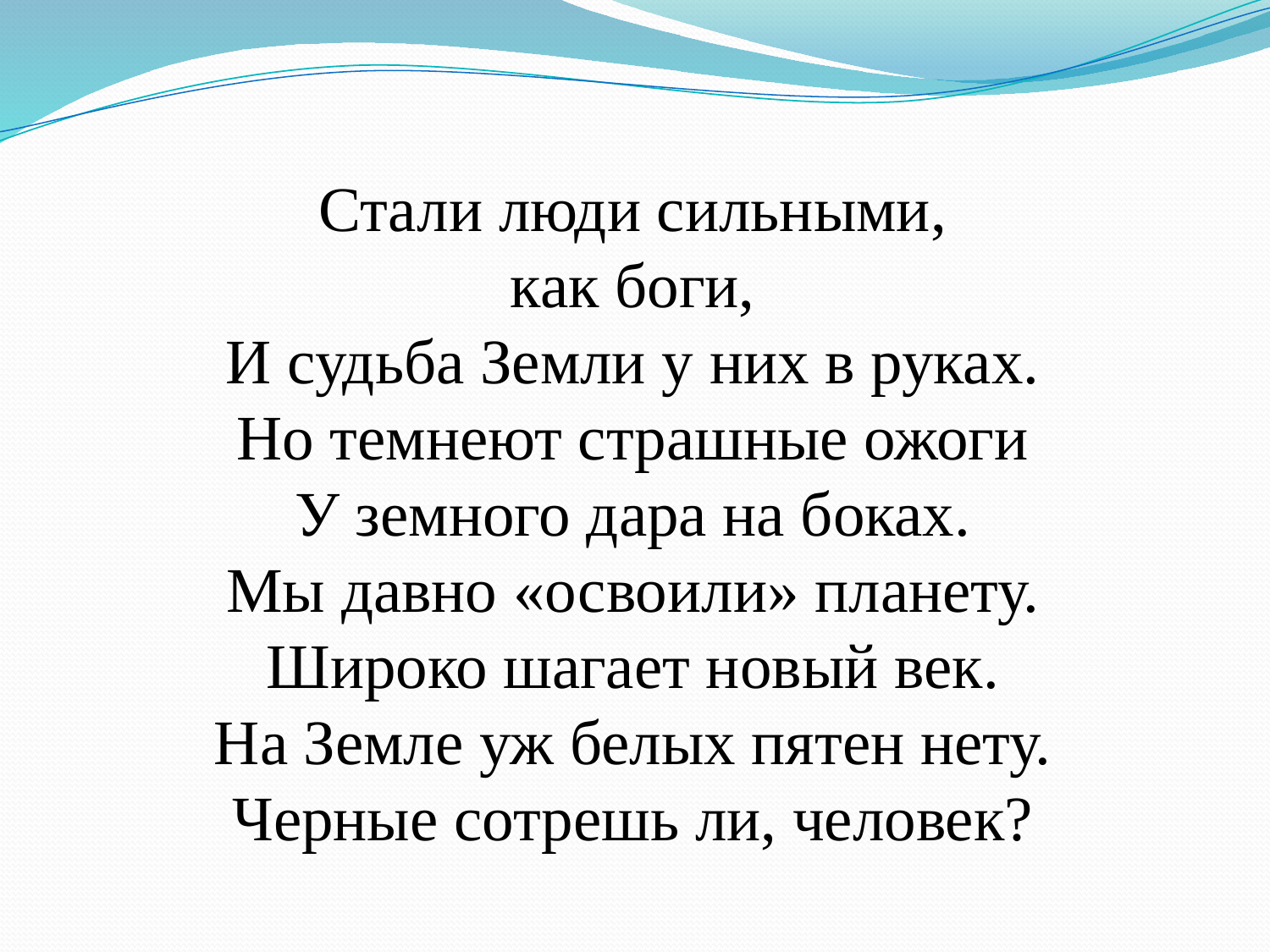

Стали люди сильными,
как боги,
И судьба Земли у них в руках.
Но темнеют страшные ожоги
У земного дара на боках.
Мы давно «освоили» планету.
Широко шагает новый век.
На Земле уж белых пятен нету.
Черные сотрешь ли, человек?